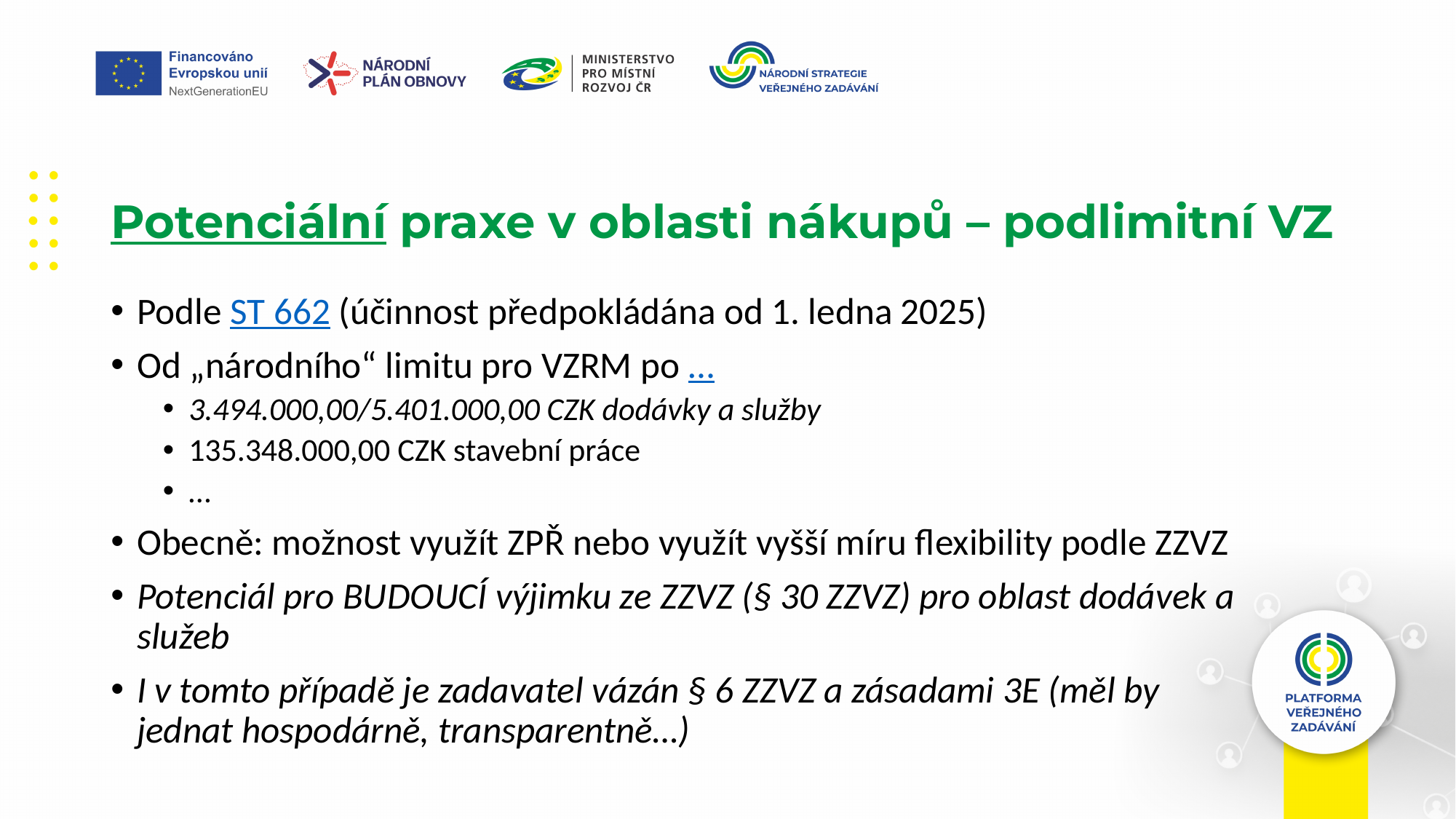

# Potenciální praxe v oblasti nákupů – podlimitní VZ
Podle ST 662 (účinnost předpokládána od 1. ledna 2025)
Od „národního“ limitu pro VZRM po …
3.494.000,00/5.401.000,00 CZK dodávky a služby
135.348.000,00 CZK stavební práce
…
Obecně: možnost využít ZPŘ nebo využít vyšší míru flexibility podle ZZVZ
Potenciál pro BUDOUCÍ výjimku ze ZZVZ (§ 30 ZZVZ) pro oblast dodávek a služeb
I v tomto případě je zadavatel vázán § 6 ZZVZ a zásadami 3E (měl by jednat hospodárně, transparentně…)